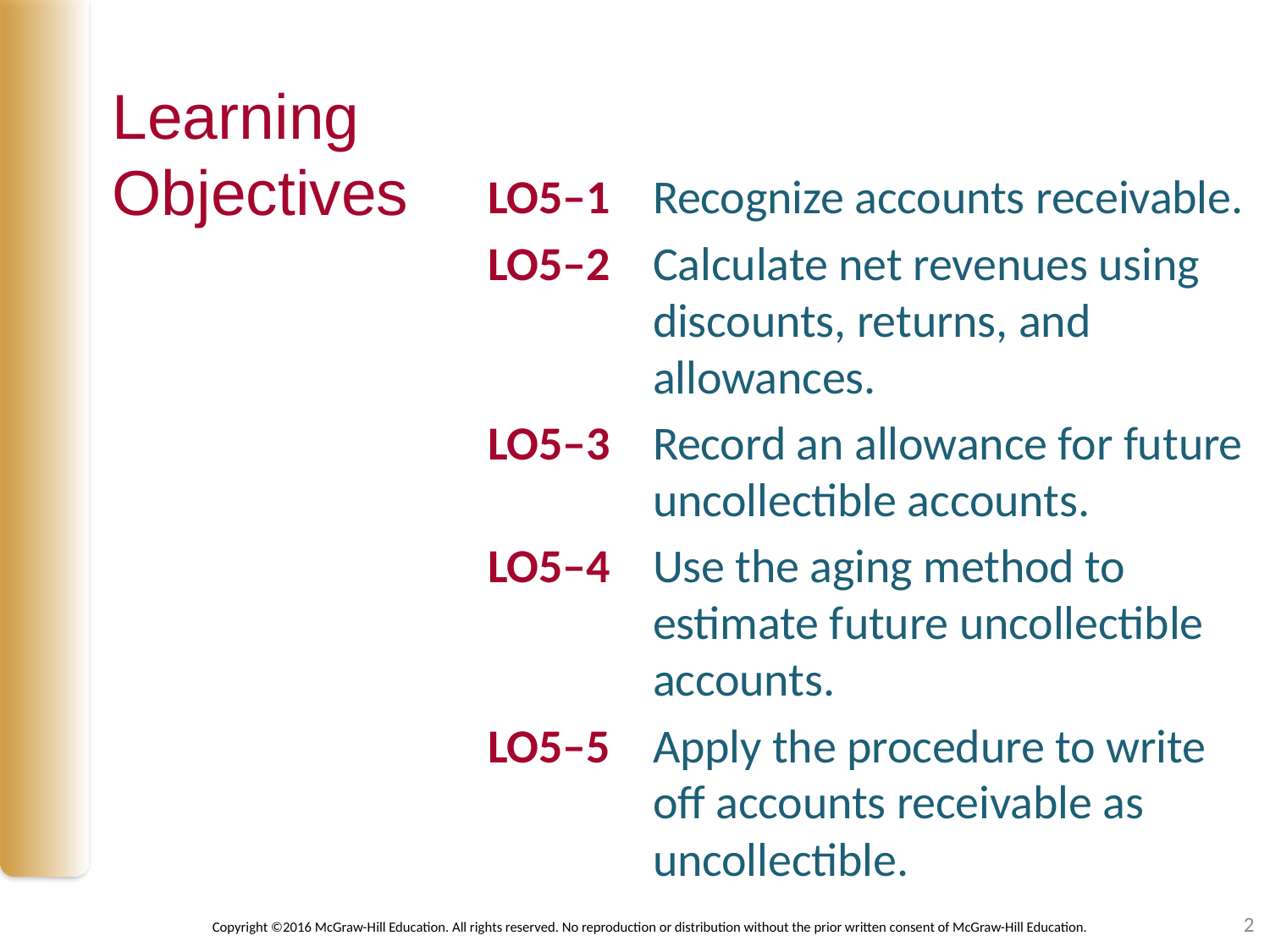

LO5–1	Recognize accounts receivable.
LO5–2	Calculate net revenues using discounts, returns, and allowances.
LO5–3	Record an allowance for future uncollectible accounts.
LO5–4	Use the aging method to estimate future uncollectible accounts.
LO5–5	Apply the procedure to write off accounts receivable as uncollectible.
2
Copyright ©2016 McGraw-Hill Education. All rights reserved. No reproduction or distribution without the prior written consent of McGraw-Hill Education.